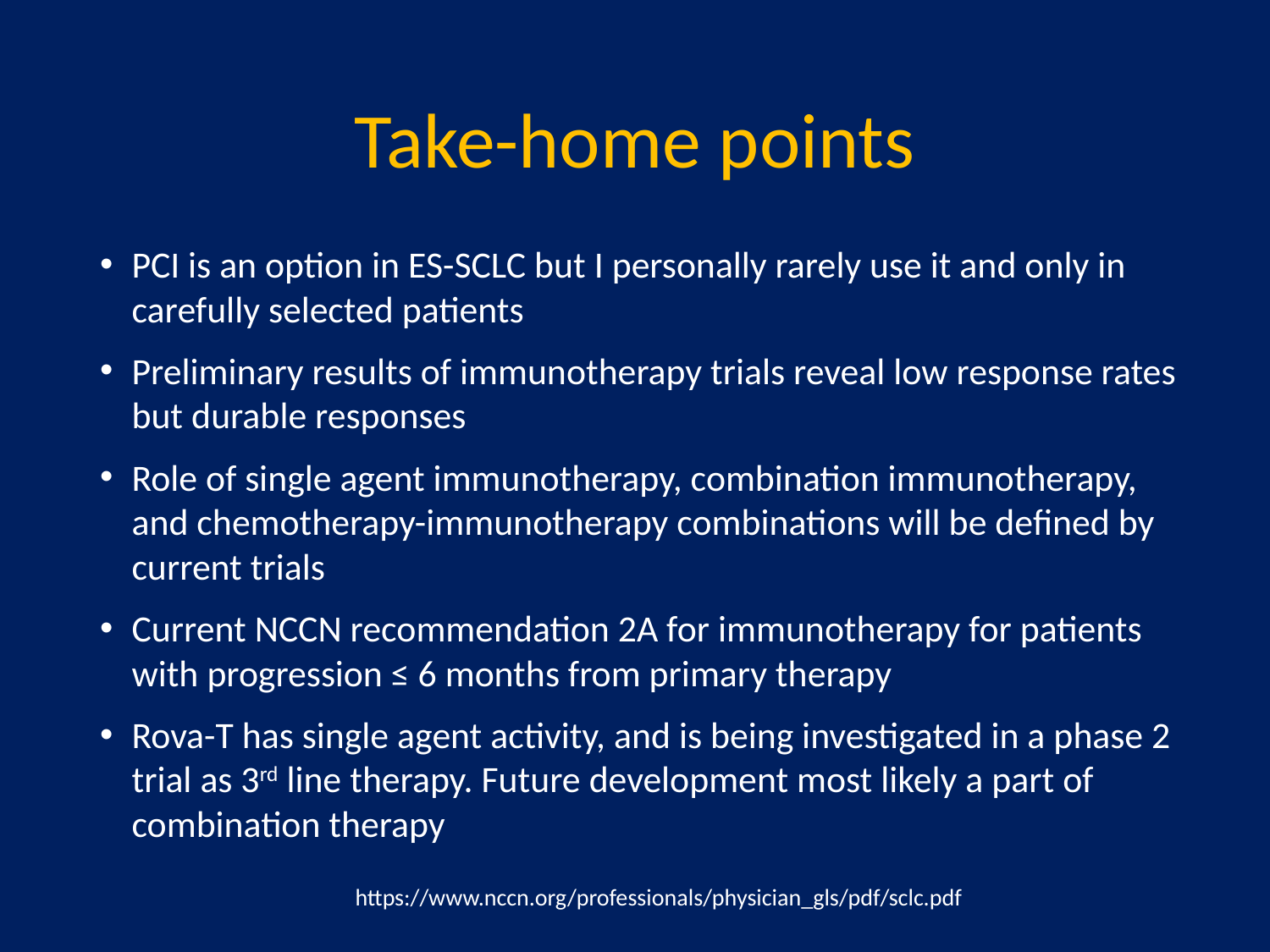

# Take-home points
PCI is an option in ES-SCLC but I personally rarely use it and only in carefully selected patients
Preliminary results of immunotherapy trials reveal low response rates but durable responses
Role of single agent immunotherapy, combination immunotherapy, and chemotherapy-immunotherapy combinations will be defined by current trials
Current NCCN recommendation 2A for immunotherapy for patients with progression ≤ 6 months from primary therapy
Rova-T has single agent activity, and is being investigated in a phase 2 trial as 3rd line therapy. Future development most likely a part of combination therapy
https://www.nccn.org/professionals/physician_gls/pdf/sclc.pdf